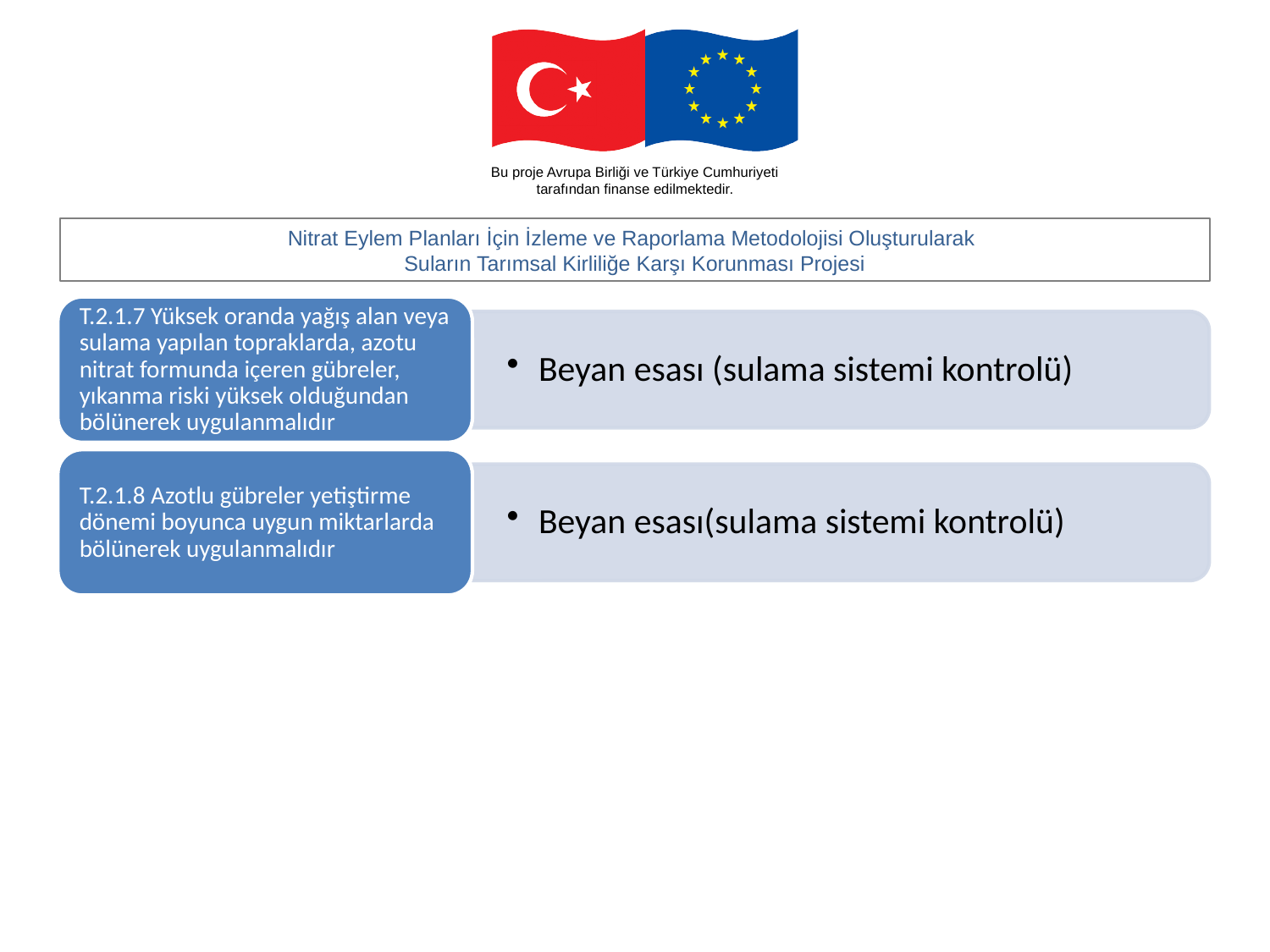

Beyan esası (sulama sistemi kontrolü)
T.2.1.7 Yüksek oranda yağış alan veya sulama yapılan topraklarda, azotu nitrat formunda içeren gübreler, yıkanma riski yüksek olduğundan bölünerek uygulanmalıdır
Beyan esası(sulama sistemi kontrolü)
T.2.1.8 Azotlu gübreler yetiştirme dönemi boyunca uygun miktarlarda bölünerek uygulanmalıdır